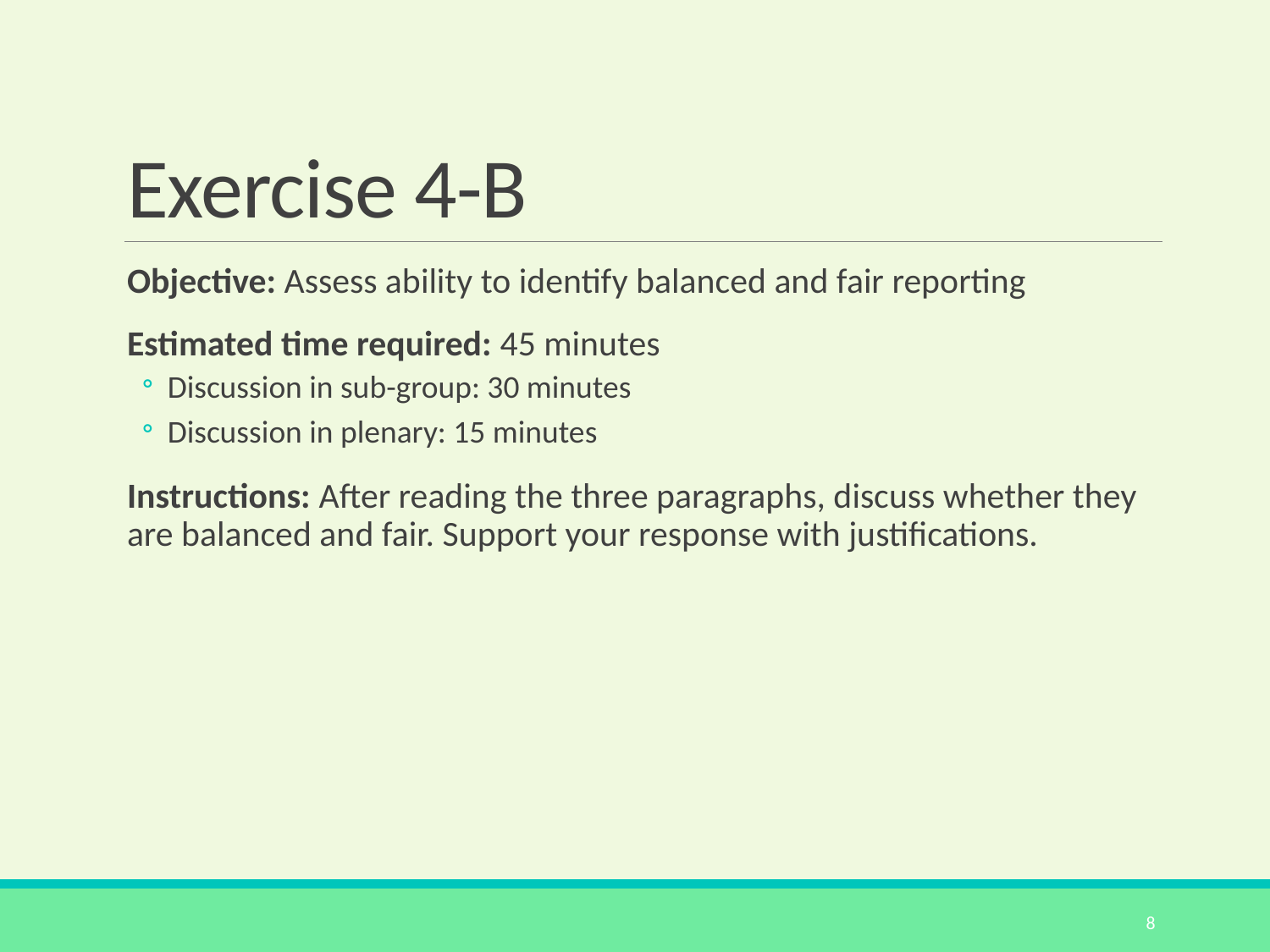

# Exercise 4-B
Objective: Assess ability to identify balanced and fair reporting
Estimated time required: 45 minutes
Discussion in sub-group: 30 minutes
Discussion in plenary: 15 minutes
Instructions: After reading the three paragraphs, discuss whether they are balanced and fair. Support your response with justifications.
8